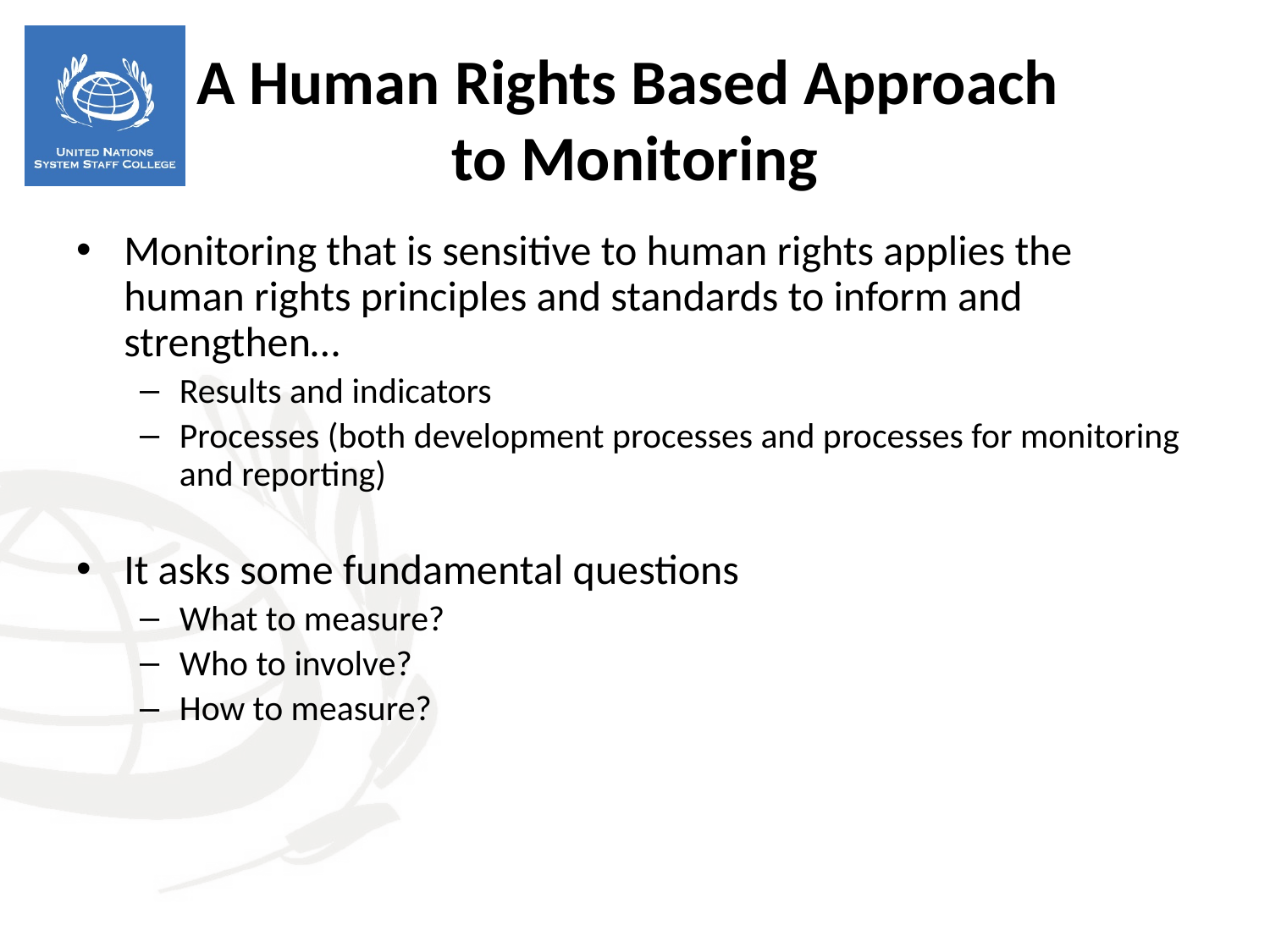

A Human Rights Based Approach
to Monitoring
Monitoring that is sensitive to human rights applies the human rights principles and standards to inform and strengthen…
Results and indicators
Processes (both development processes and processes for monitoring and reporting)

It asks some fundamental questions
What to measure?
Who to involve?
How to measure?